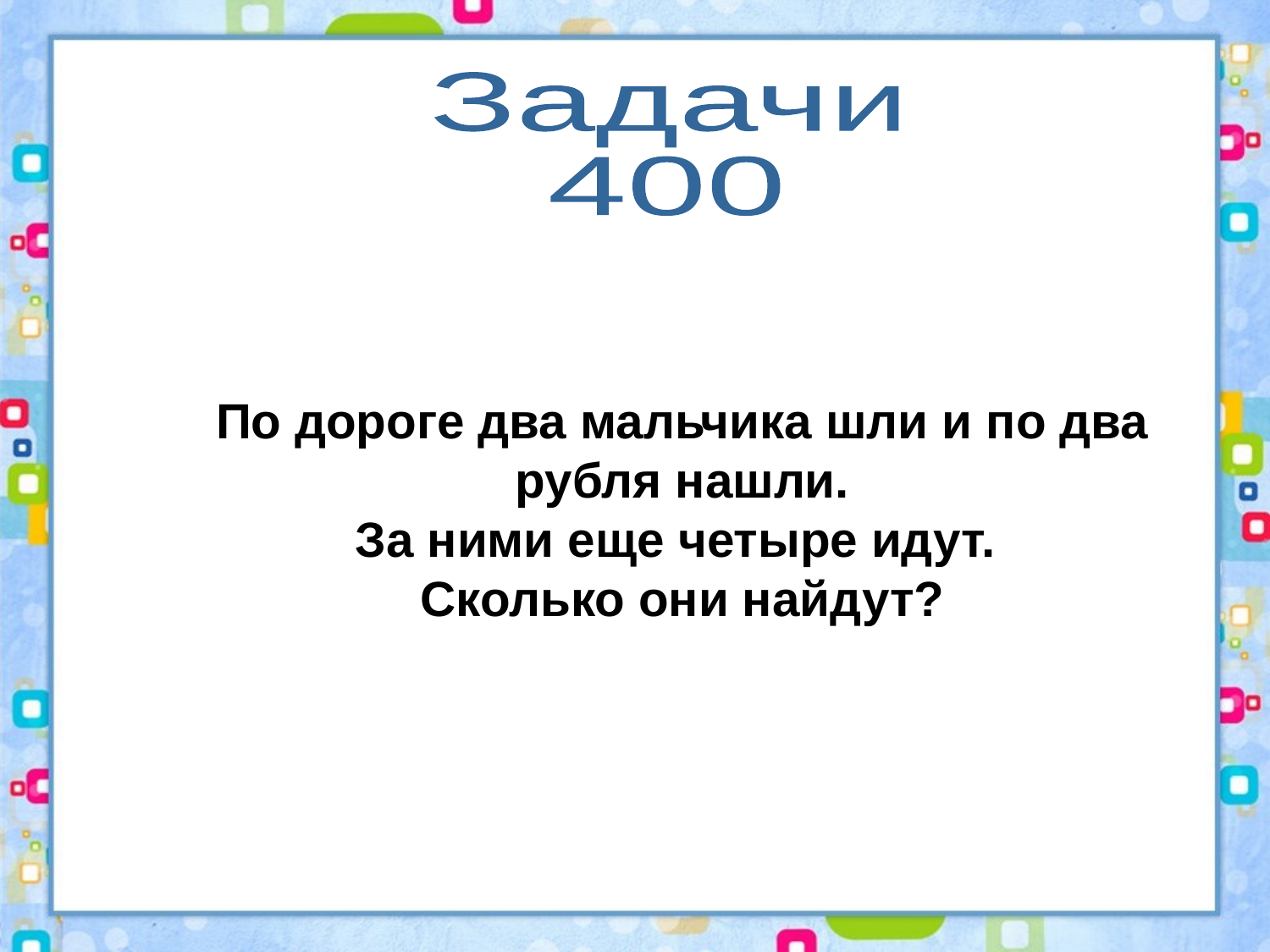

Задачи
400
По дороге два мальчика шли и по два рубля нашли.
За ними еще четыре идут.
Сколько они найдут?